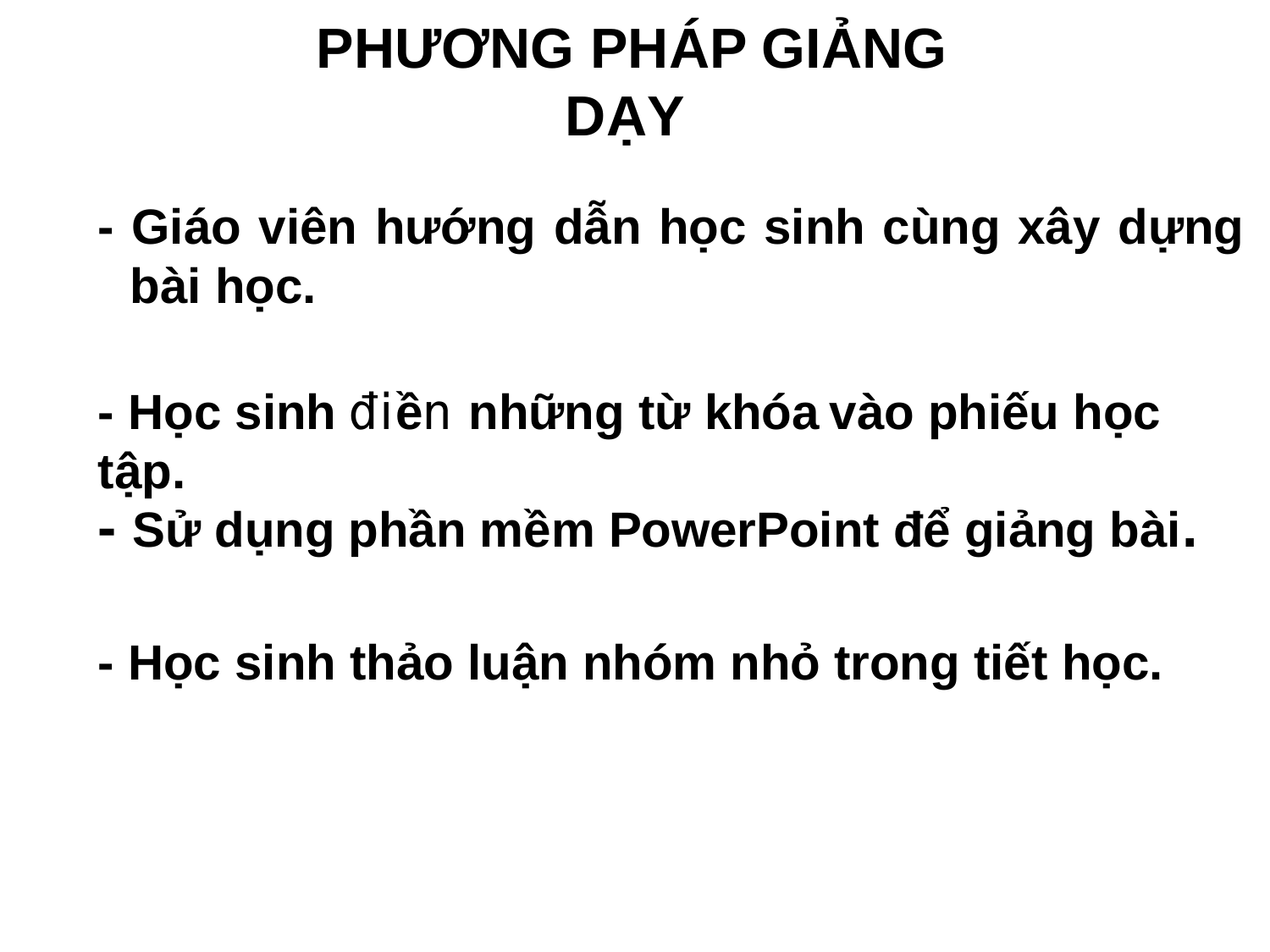

PHƯƠNG PHÁP GIẢNG DẠY
- Giáo viên hướng dẫn học sinh cùng xây dựng bài học.
- Học sinh điền những từ khóa vào phiếu học tập.
- Sử dụng phần mềm PowerPoint để giảng bài.
- Học sinh thảo luận nhóm nhỏ trong tiết học.